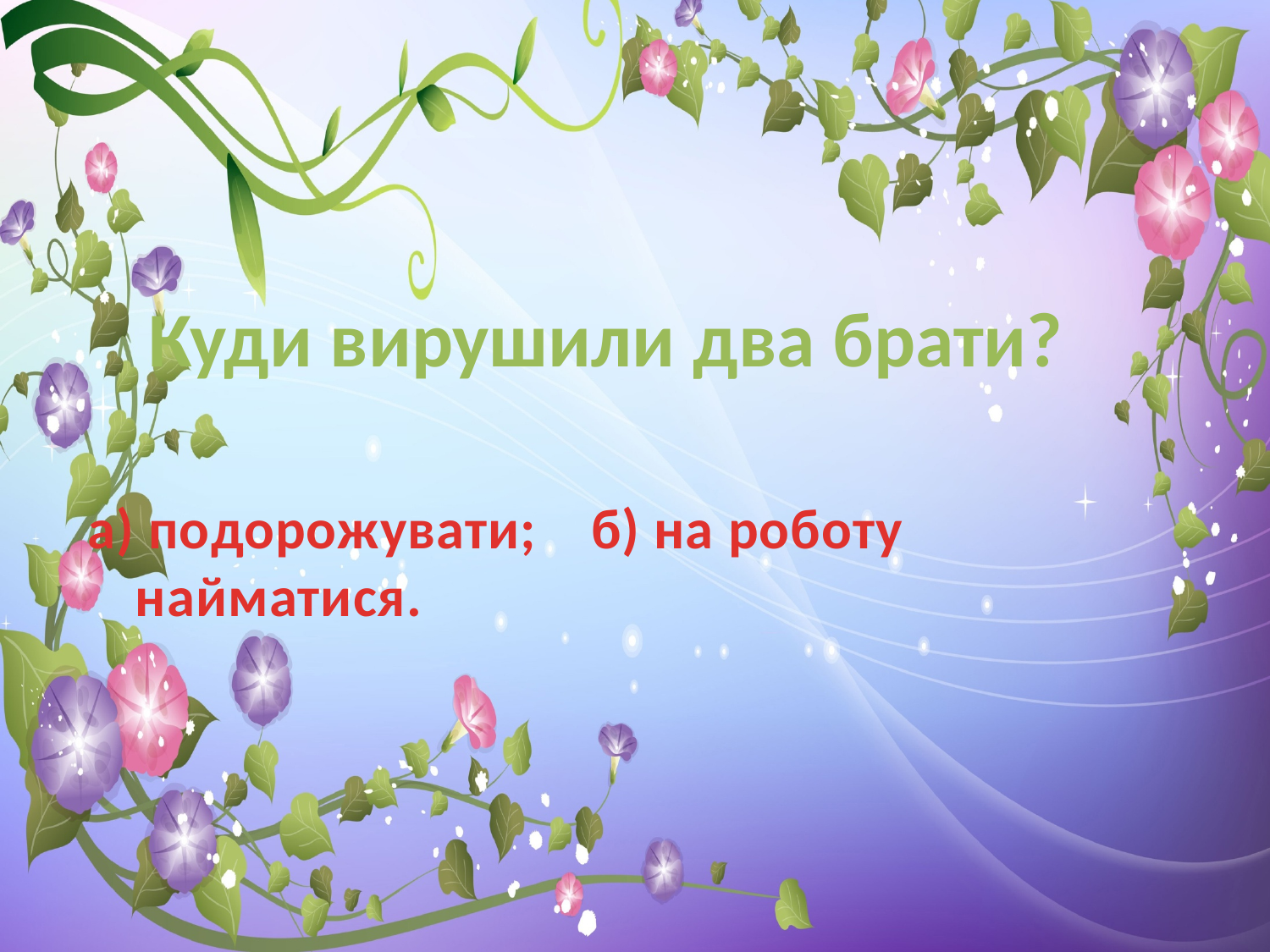

# Куди вирушили два брати?
а) подорожувати;    б) на роботу найматися.